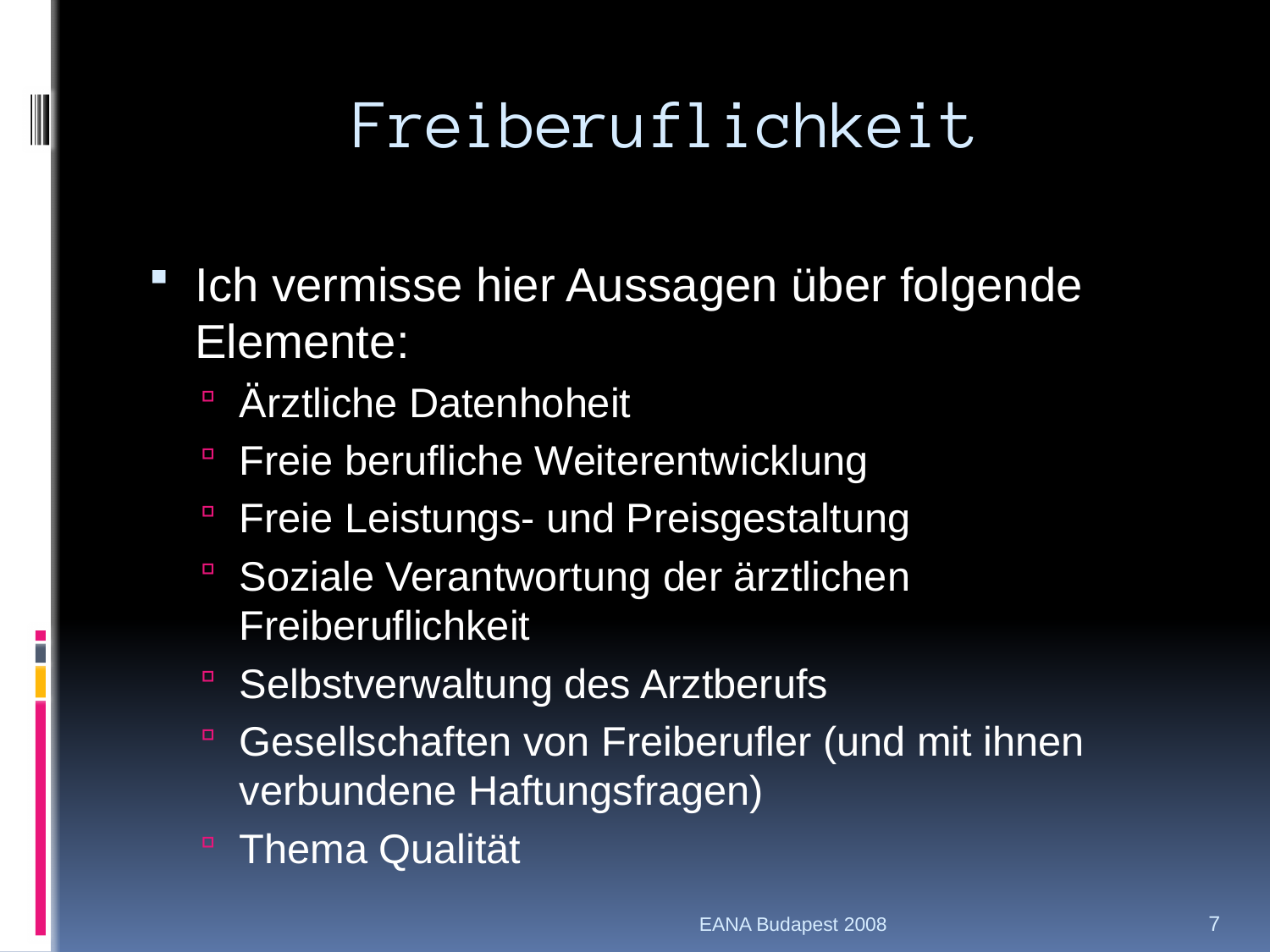

# Freiberuflichkeit
Ich vermisse hier Aussagen über folgende Elemente:
Ärztliche Datenhoheit
Freie berufliche Weiterentwicklung
Freie Leistungs- und Preisgestaltung
Soziale Verantwortung der ärztlichen Freiberuflichkeit
Selbstverwaltung des Arztberufs
Gesellschaften von Freiberufler (und mit ihnen verbundene Haftungsfragen)
Thema Qualität
EANA Budapest 2008
7